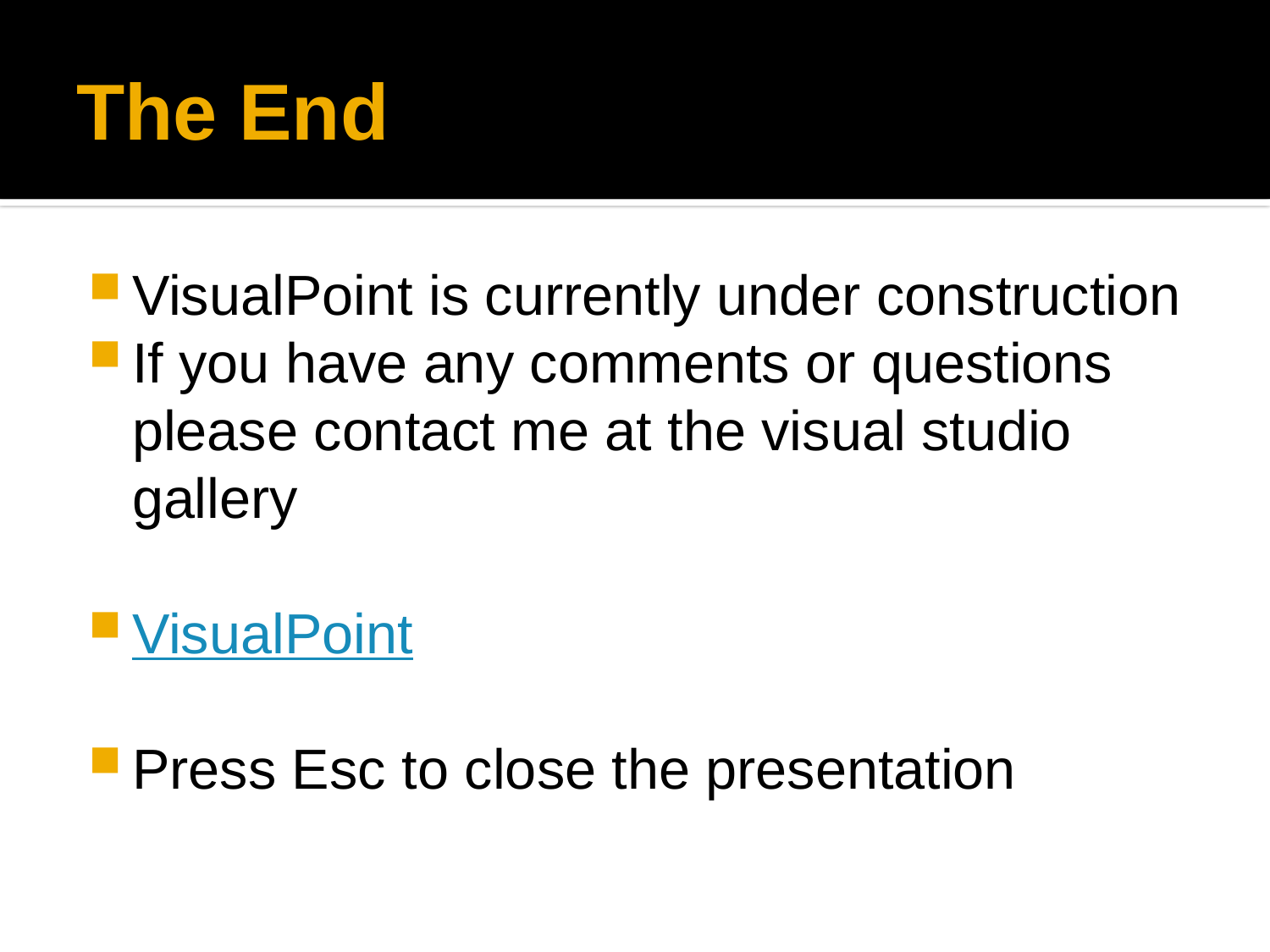

# The End
VisualPoint is currently under construction
If you have any comments or questions please contact me at the visual studio gallery

VisualPoint

Press Esc to close the presentation